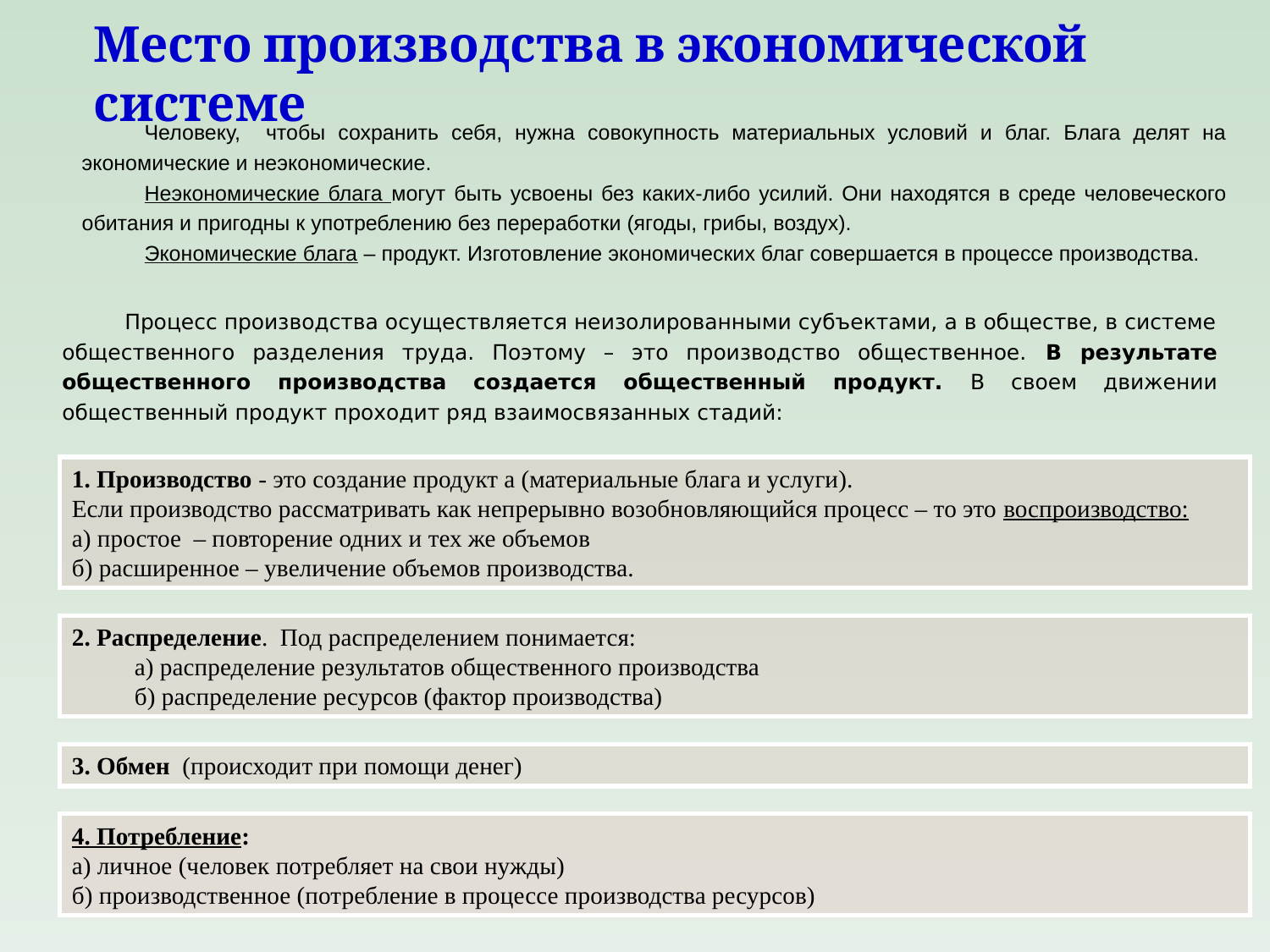

Место производства в экономической системе
Человеку,  чтобы сохранить себя, нужна совокупность материальных условий и благ. Блага делят на экономические и неэкономические.
Неэкономические блага могут быть усвоены без каких-либо усилий. Они находятся в среде человеческого обитания и пригодны к употреблению без переработки (ягоды, грибы, воздух).
Экономические блага – продукт. Изготовление экономических благ совершается в процессе производства.
Процесс производства осуществляется неизолированными субъектами, а в обществе, в системе общественного разделения труда. Поэтому – это производство общественное. В результате общественного производства создается общественный продукт. В своем движении общественный продукт проходит ряд взаимосвязанных стадий:
1. Производство - это создание продукт а (материальные блага и услуги).
Если производство рассматривать как непрерывно возобновляющийся процесс – то это воспроизводство:
а) простое  – повторение одних и тех же объемов
б) расширенное – увеличение объемов производства.
2. Распределение.  Под распределением понимается:
а) распределение результатов общественного производства
б) распределение ресурсов (фактор производства)
3. Обмен  (происходит при помощи денег)
4. Потребление:
а) личное (человек потребляет на свои нужды)
б) производственное (потребление в процессе производства ресурсов)